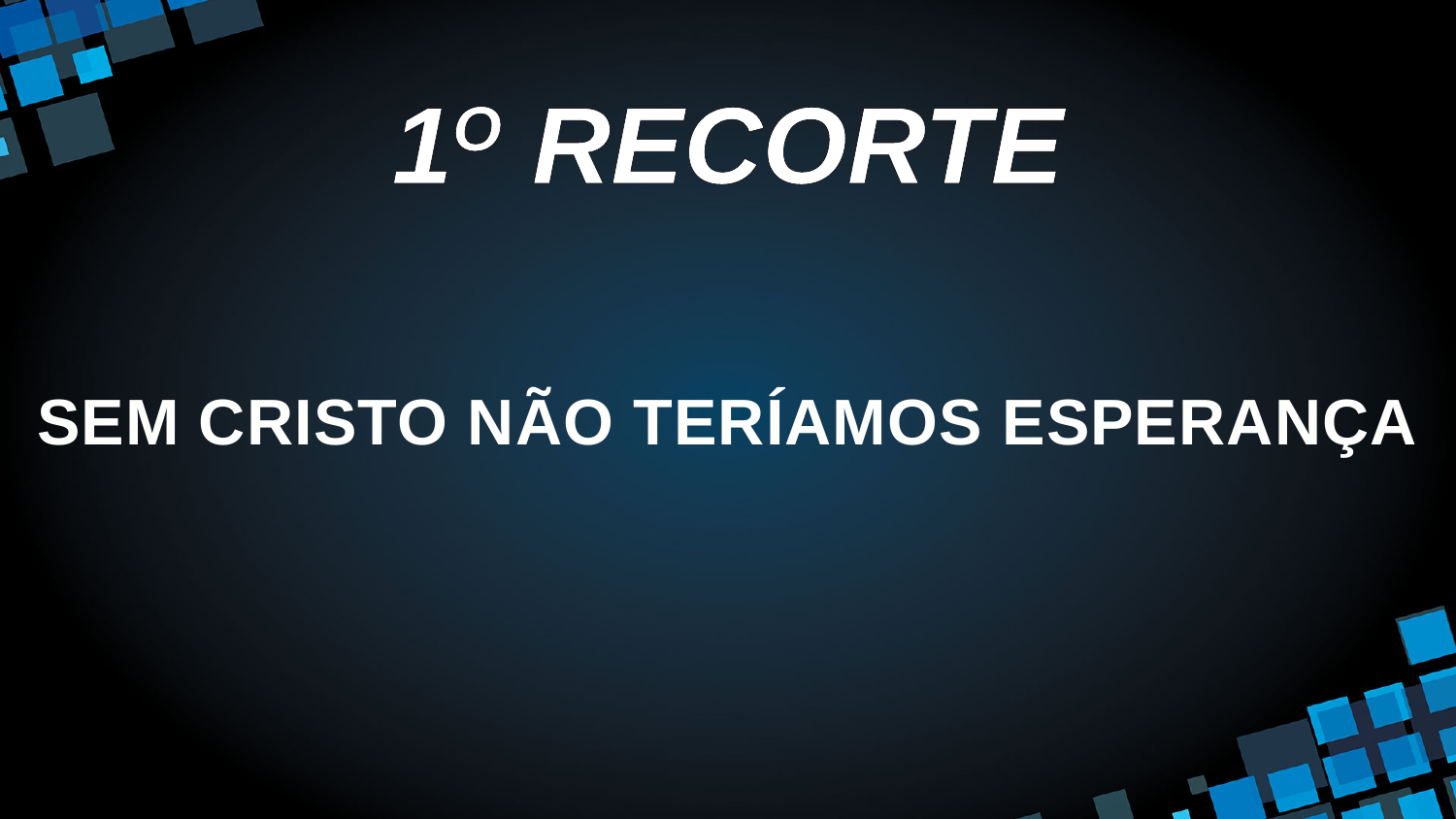

1O RECORTE
SEM CRISTO NÃO TERÍAMOS ESPERANÇA